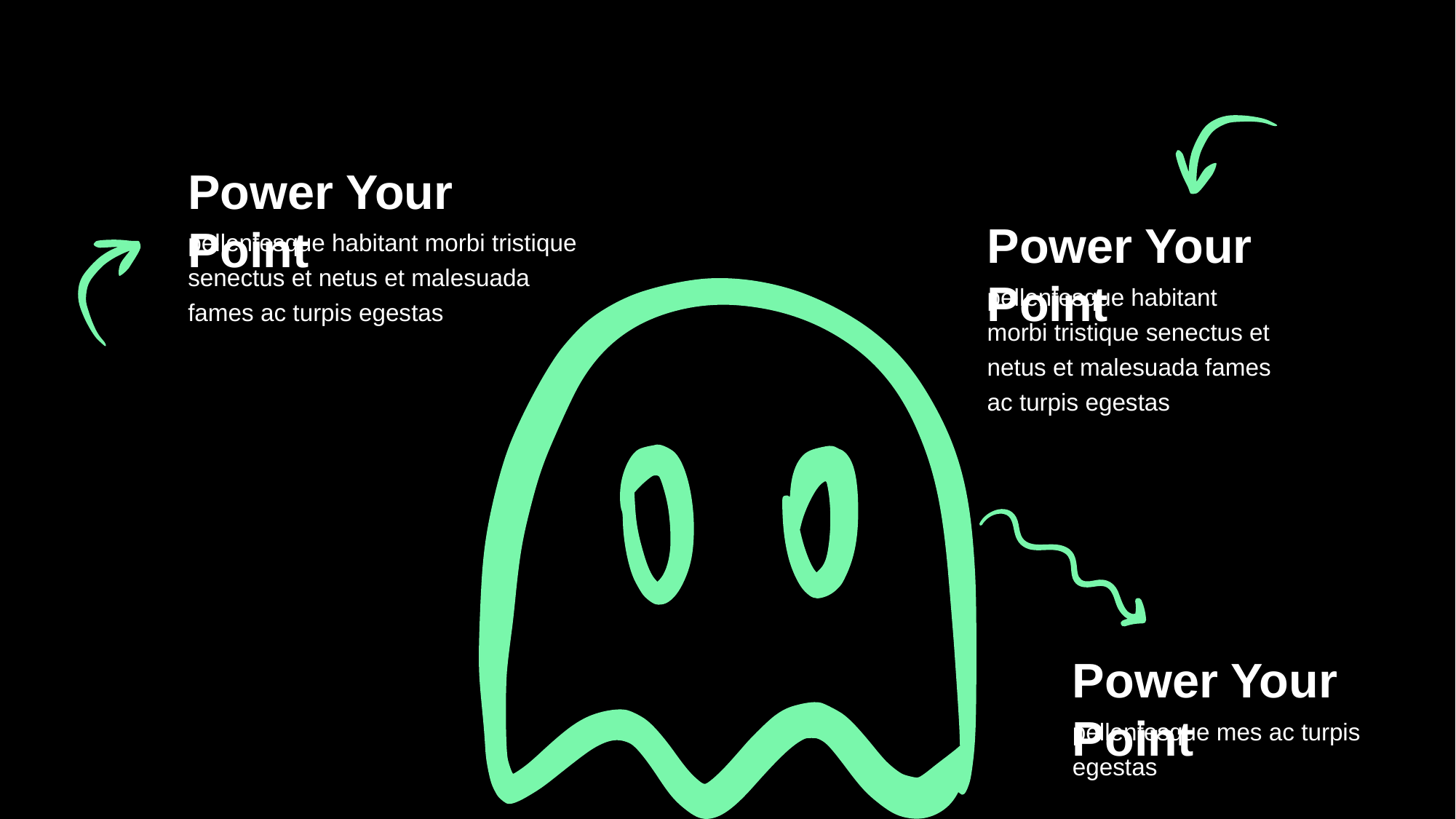

Power Your Point
Power Your Point
pellentesque habitant morbi tristique senectus et netus et malesuada fames ac turpis egestas

pellentesque habitant morbi tristique senectus et netus et malesuada fames ac turpis egestas

Power Your Point
pellentesque mes ac turpis egestas